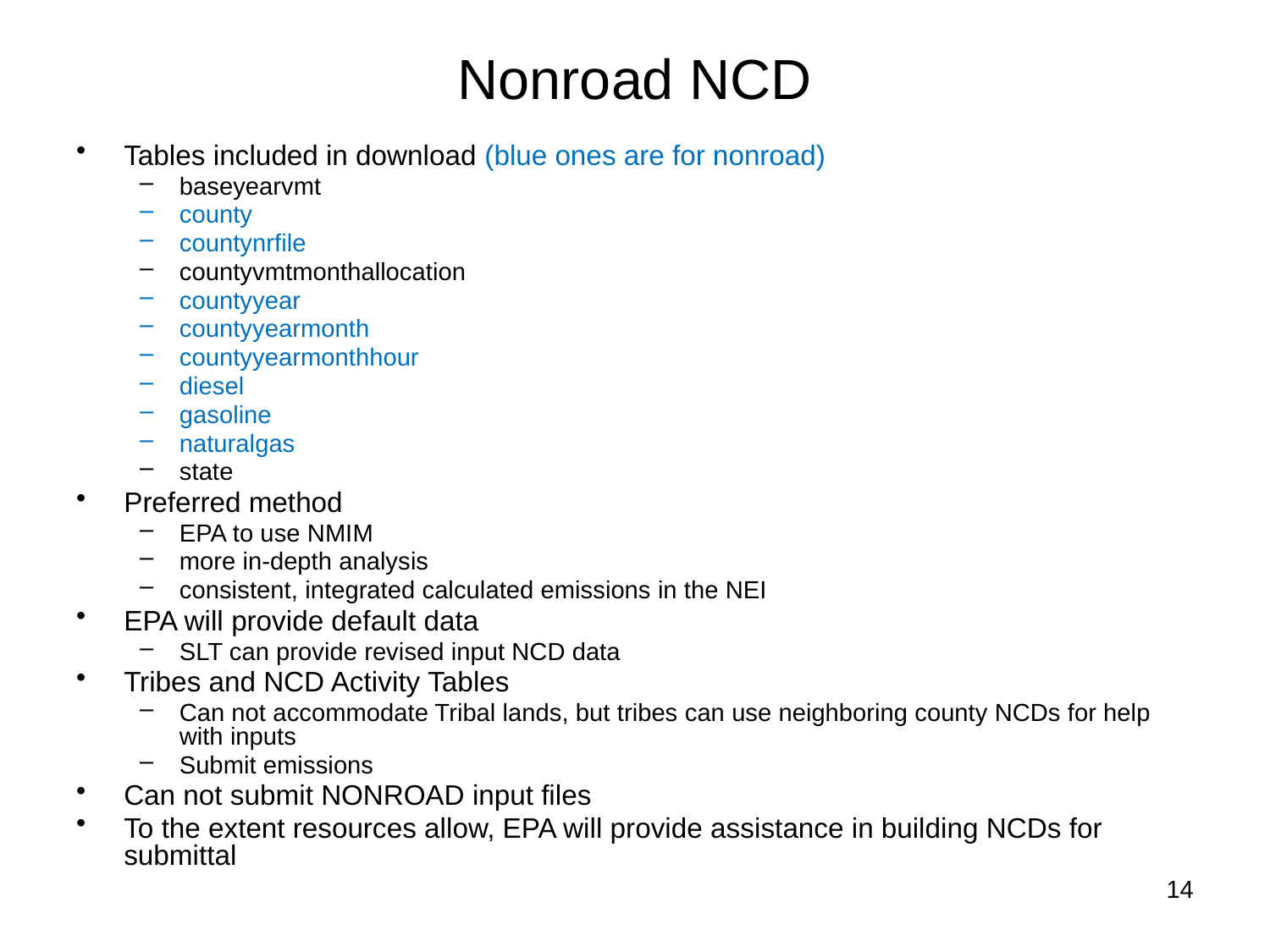

# Nonroad NCD
Tables included in download (blue ones are for nonroad)
baseyearvmt
county
countynrfile
countyvmtmonthallocation
countyyear
countyyearmonth
countyyearmonthhour
diesel
gasoline
naturalgas
state
Preferred method
EPA to use NMIM
more in-depth analysis
consistent, integrated calculated emissions in the NEI
EPA will provide default data
SLT can provide revised input NCD data
Tribes and NCD Activity Tables
Can not accommodate Tribal lands, but tribes can use neighboring county NCDs for help with inputs
Submit emissions
Can not submit NONROAD input files
To the extent resources allow, EPA will provide assistance in building NCDs for submittal

14